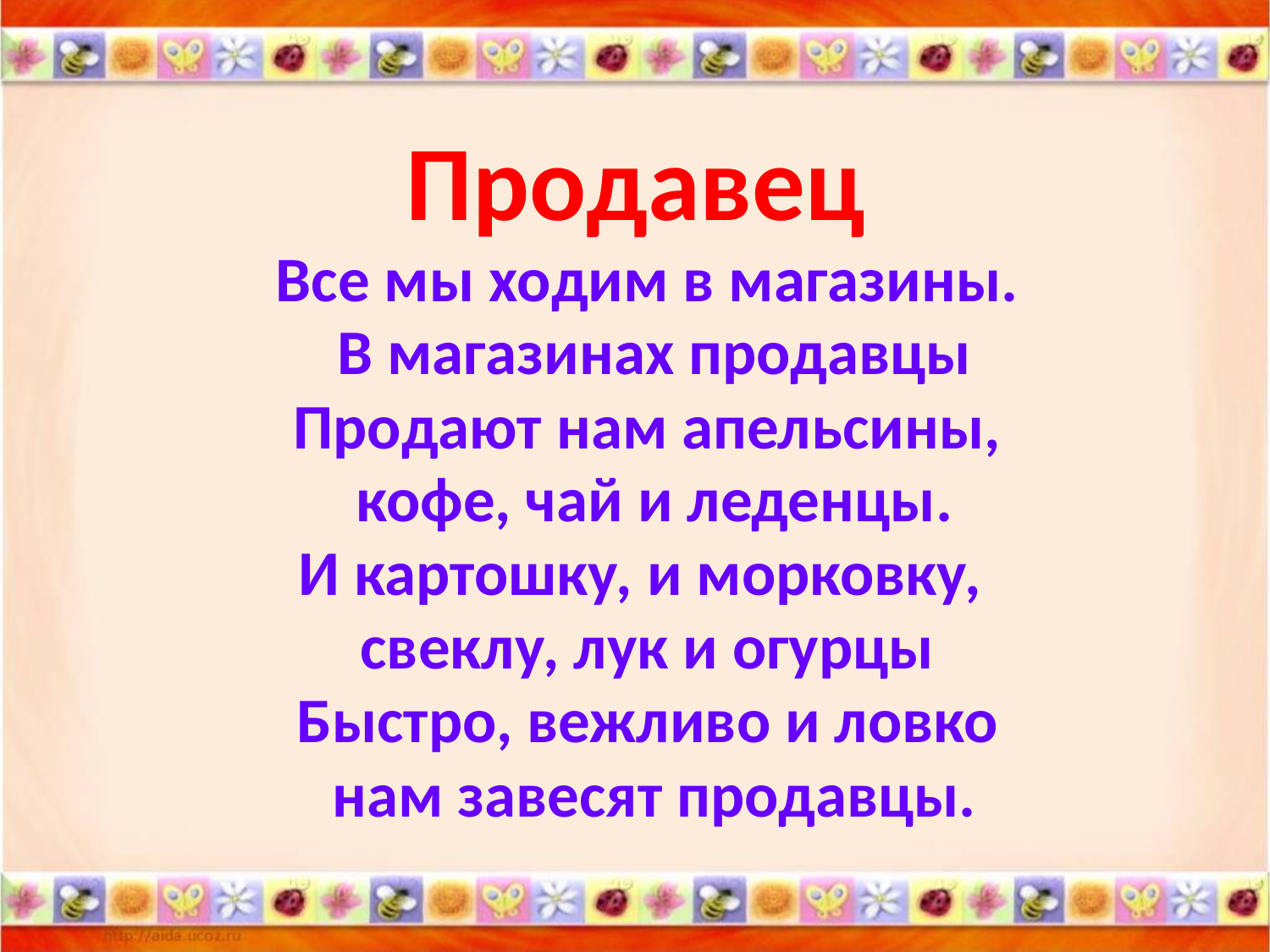

# Продавец
Все мы ходим в магазины.
 В магазинах продавцы
Продают нам апельсины,
 кофе, чай и леденцы.
И картошку, и морковку,
свеклу, лук и огурцы
Быстро, вежливо и ловко
 нам завесят продавцы.